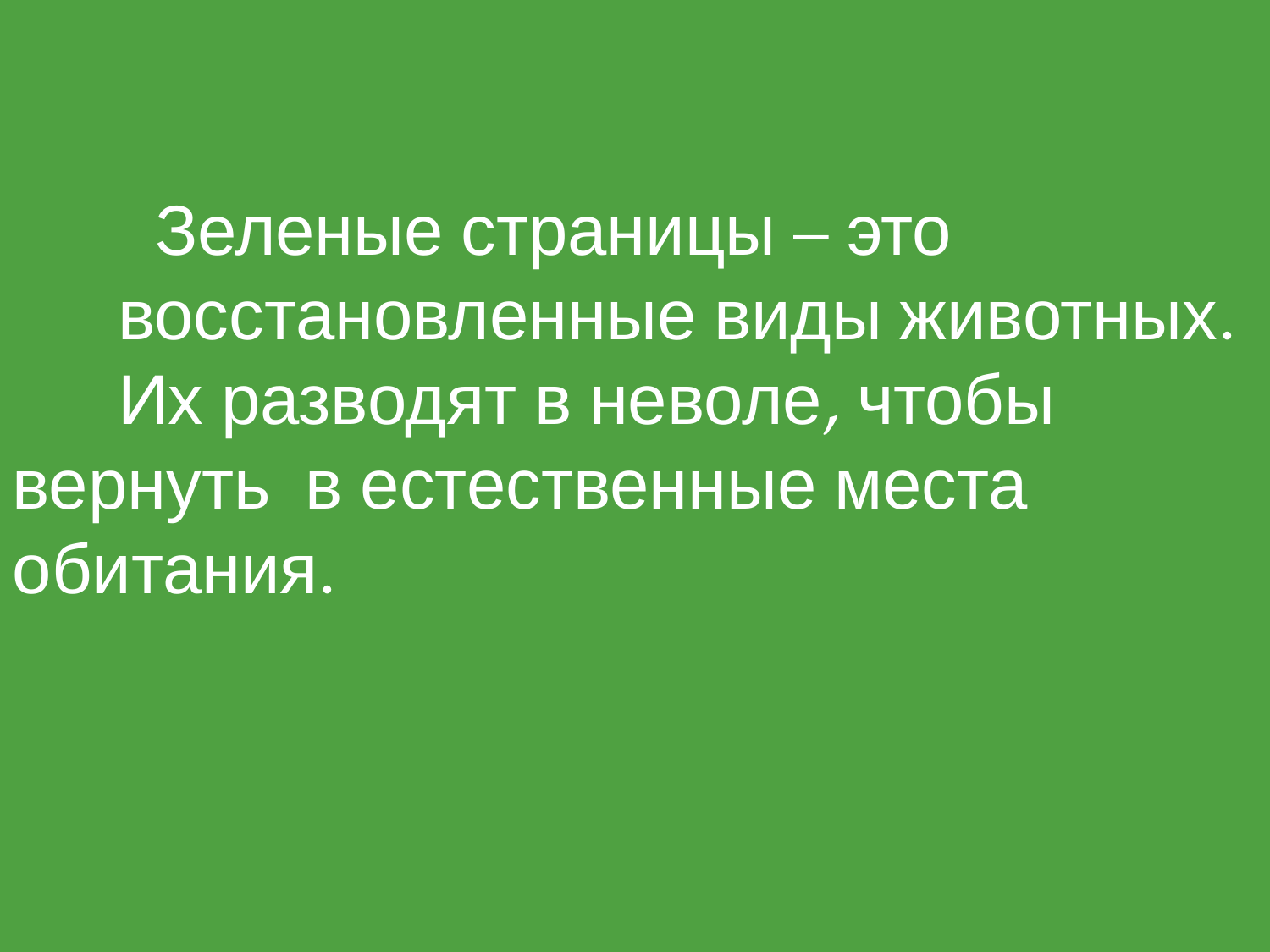

Зеленые страницы – это                        восстановленные виды животных.        Их разводят в неволе, чтобы вернуть  в естественные места обитания.